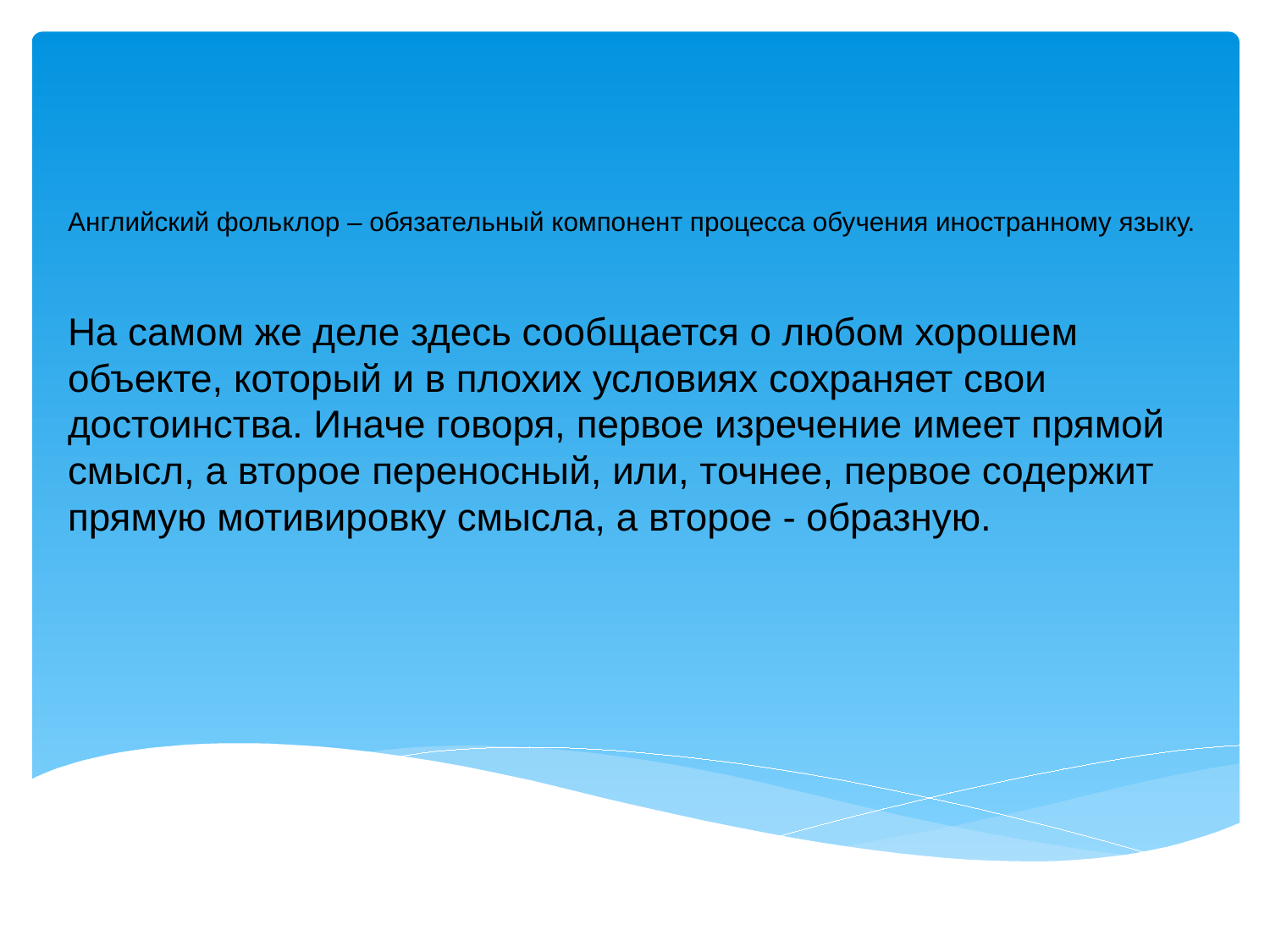

# Английский фольклор – обязательный компонент процесса обучения иностранному языку.

На самом же деле здесь сообщается о любом хорошем объекте, который и в плохих условиях сохраняет свои достоинства. Иначе говоря, первое изречение имеет прямой смысл, а второе переносный, или, точнее, первое содержит прямую мотивировку смысла, а второе - образную.